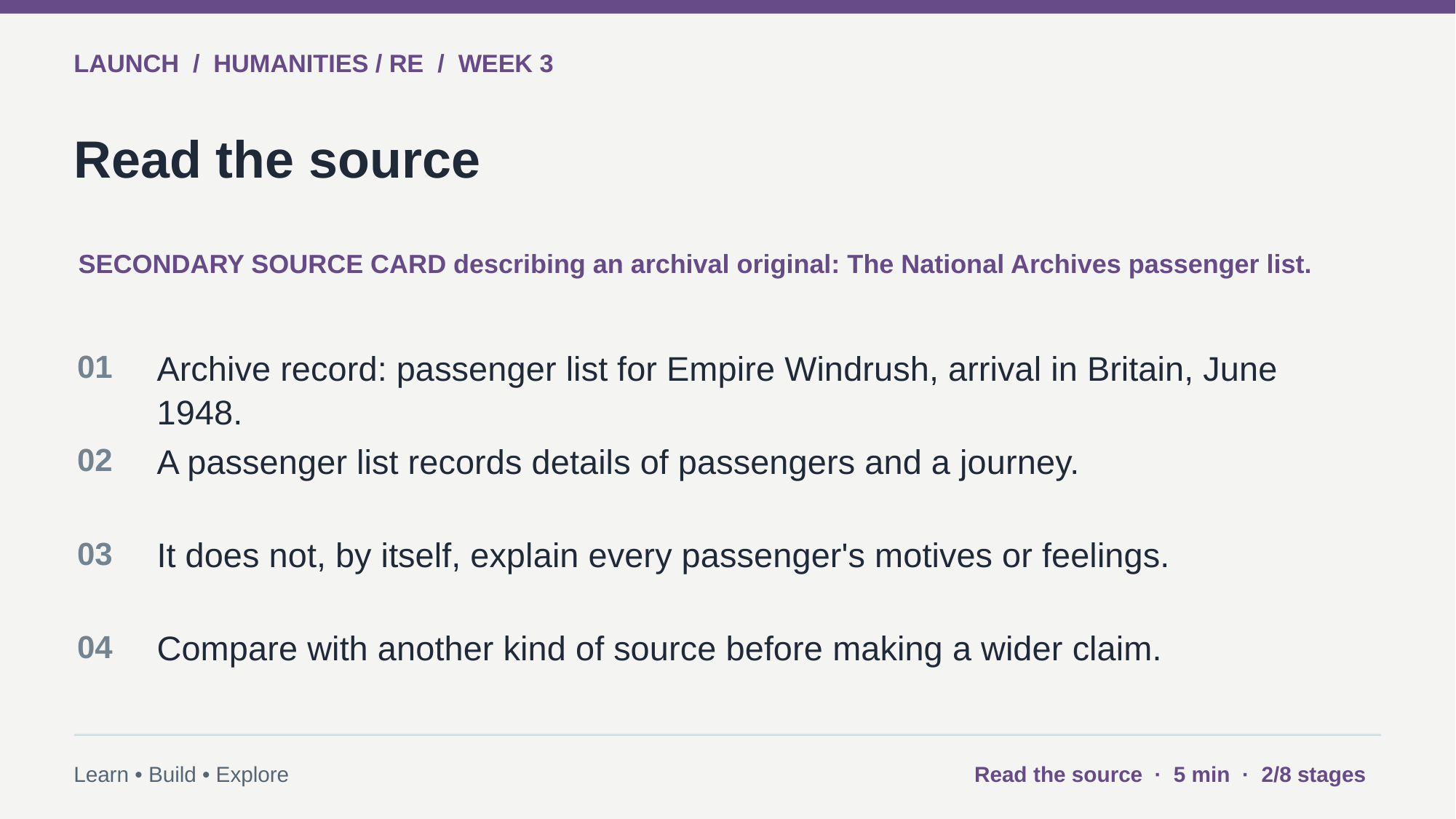

LAUNCH  /  HUMANITIES / RE  /  WEEK 3
Read the source
SECONDARY SOURCE CARD describing an archival original: The National Archives passenger list.
01
Archive record: passenger list for Empire Windrush, arrival in Britain, June 1948.
02
A passenger list records details of passengers and a journey.
03
It does not, by itself, explain every passenger's motives or feelings.
04
Compare with another kind of source before making a wider claim.

Learn • Build • Explore
Read the source  ·  5 min  ·  2/8 stages